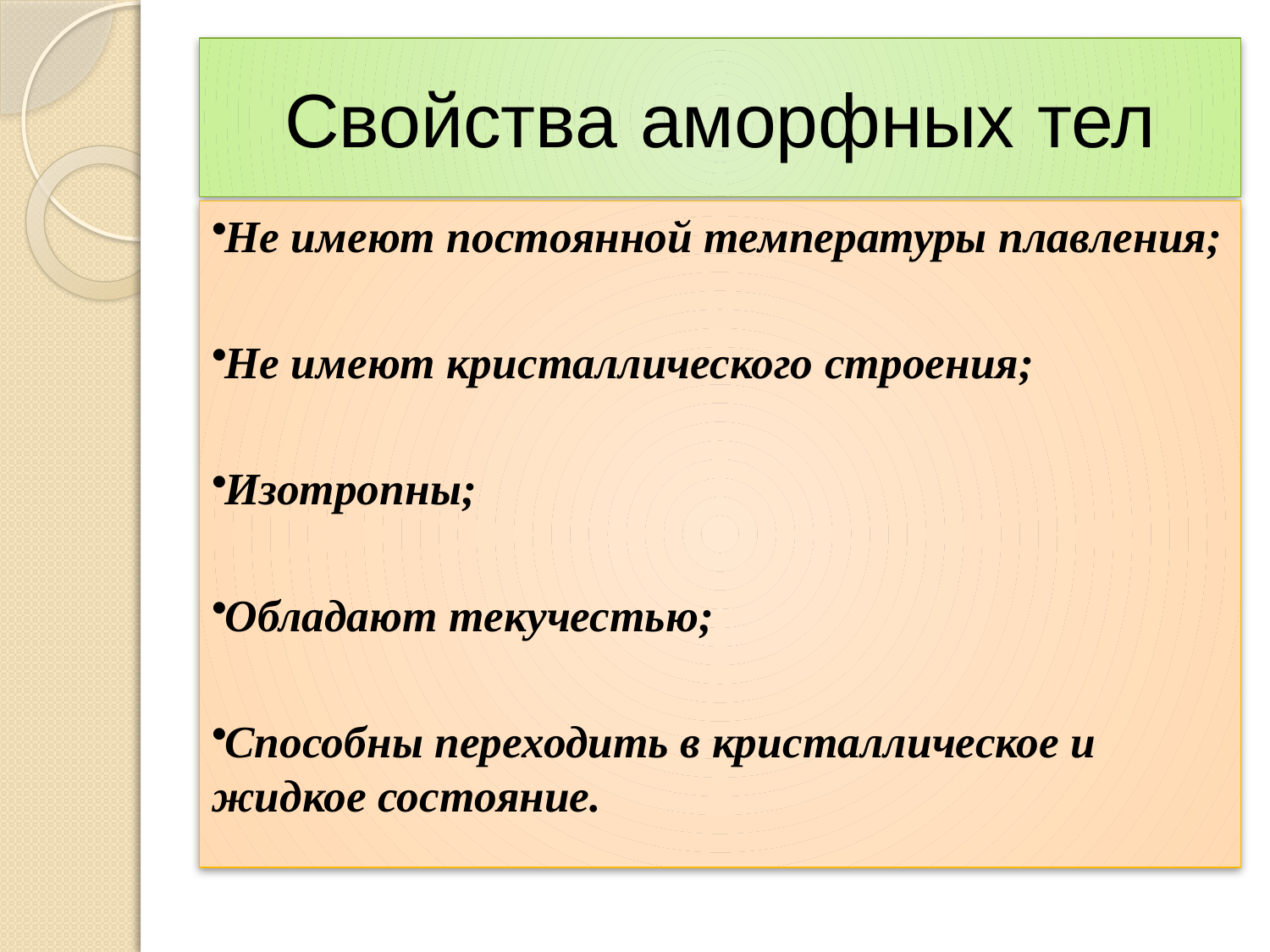

# Свойства аморфных тел
Не имеют постоянной температуры плавления;

Не имеют кристаллического строения;

Изотропны;

Обладают текучестью;

Способны переходить в кристаллическое и жидкое состояние.